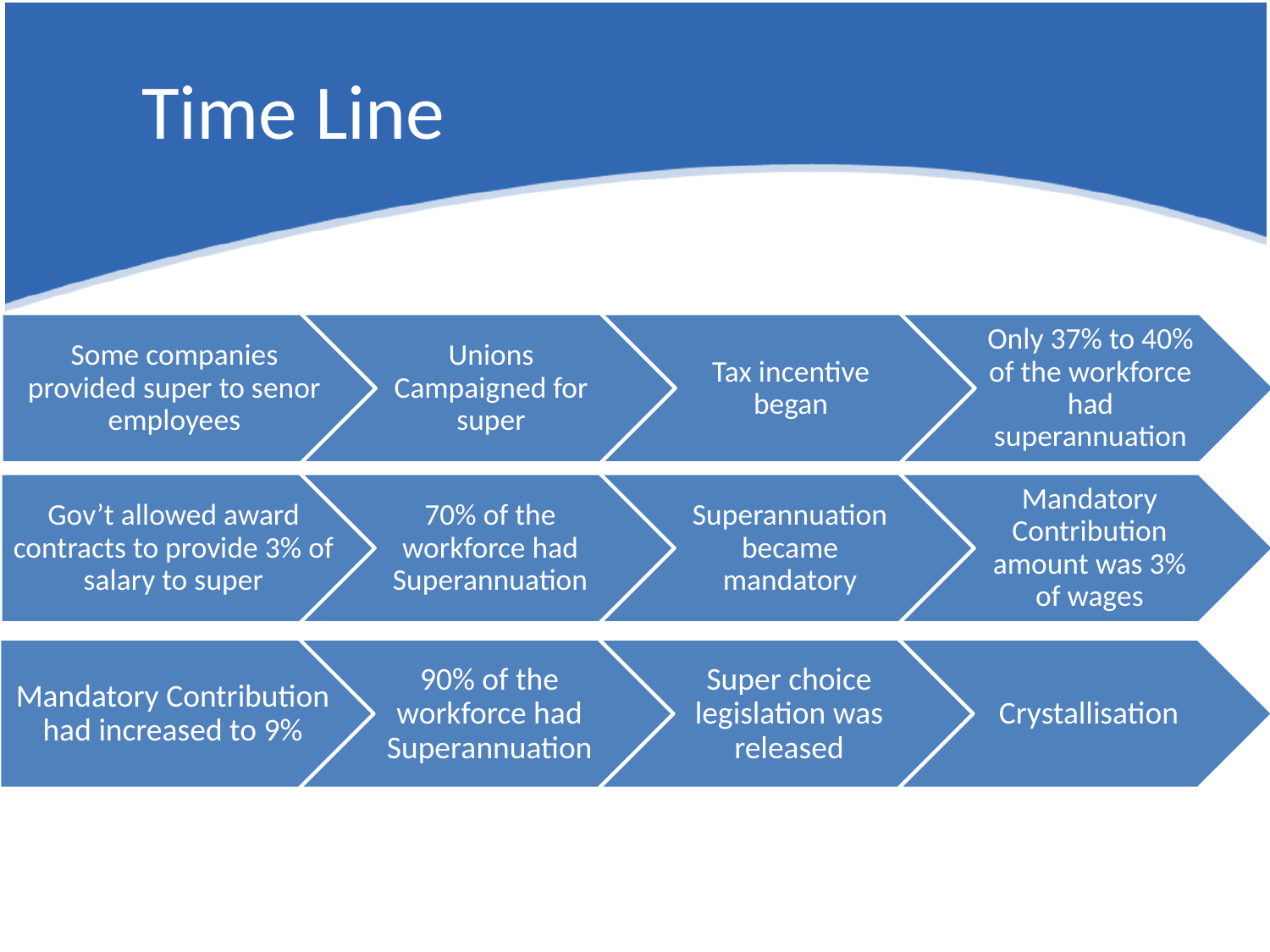

Time Line
Some companies provided super to senor employees
Unions Campaigned for super
Tax incentive began
Only 37% to 40% of the workforce had superannuation
Gov’t allowed award contracts to provide 3% of salary to super
70% of the workforce had Superannuation
Superannuation became mandatory
Mandatory Contribution amount was 3% of wages
Mandatory Contribution had increased to 9%
90% of the workforce had Superannuation
Super choice legislation was released
Crystallisation